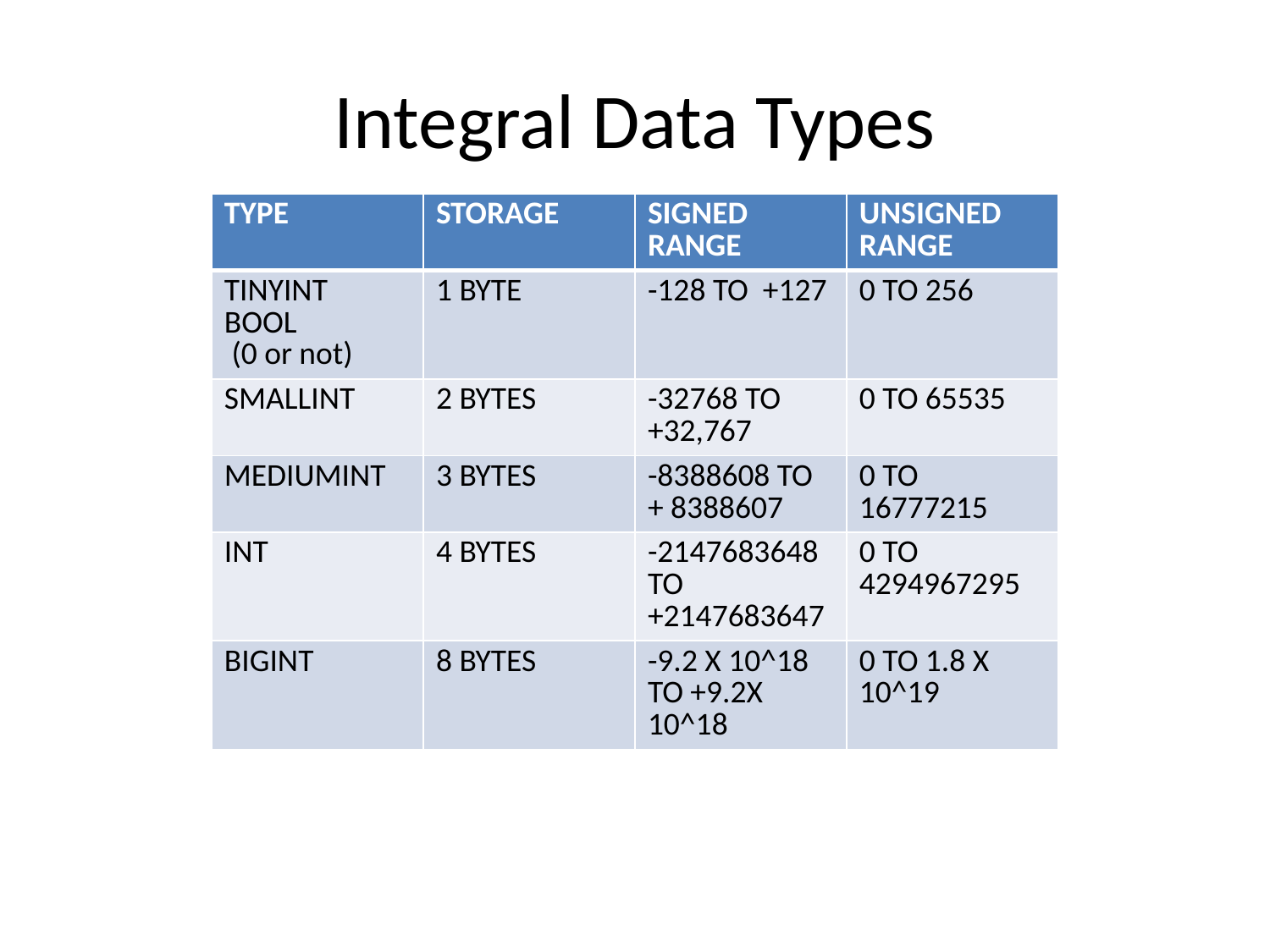

# Integral Data Types
| TYPE | STORAGE | SIGNED RANGE | UNSIGNED RANGE |
| --- | --- | --- | --- |
| TINYINT BOOL (0 or not) | 1 BYTE | -128 TO +127 | 0 TO 256 |
| SMALLINT | 2 BYTES | -32768 TO +32,767 | 0 TO 65535 |
| MEDIUMINT | 3 BYTES | -8388608 TO + 8388607 | 0 TO 16777215 |
| INT | 4 BYTES | -2147683648 TO +2147683647 | 0 TO 4294967295 |
| BIGINT | 8 BYTES | -9.2 X 10^18 TO +9.2X 10^18 | 0 TO 1.8 X 10^19 |